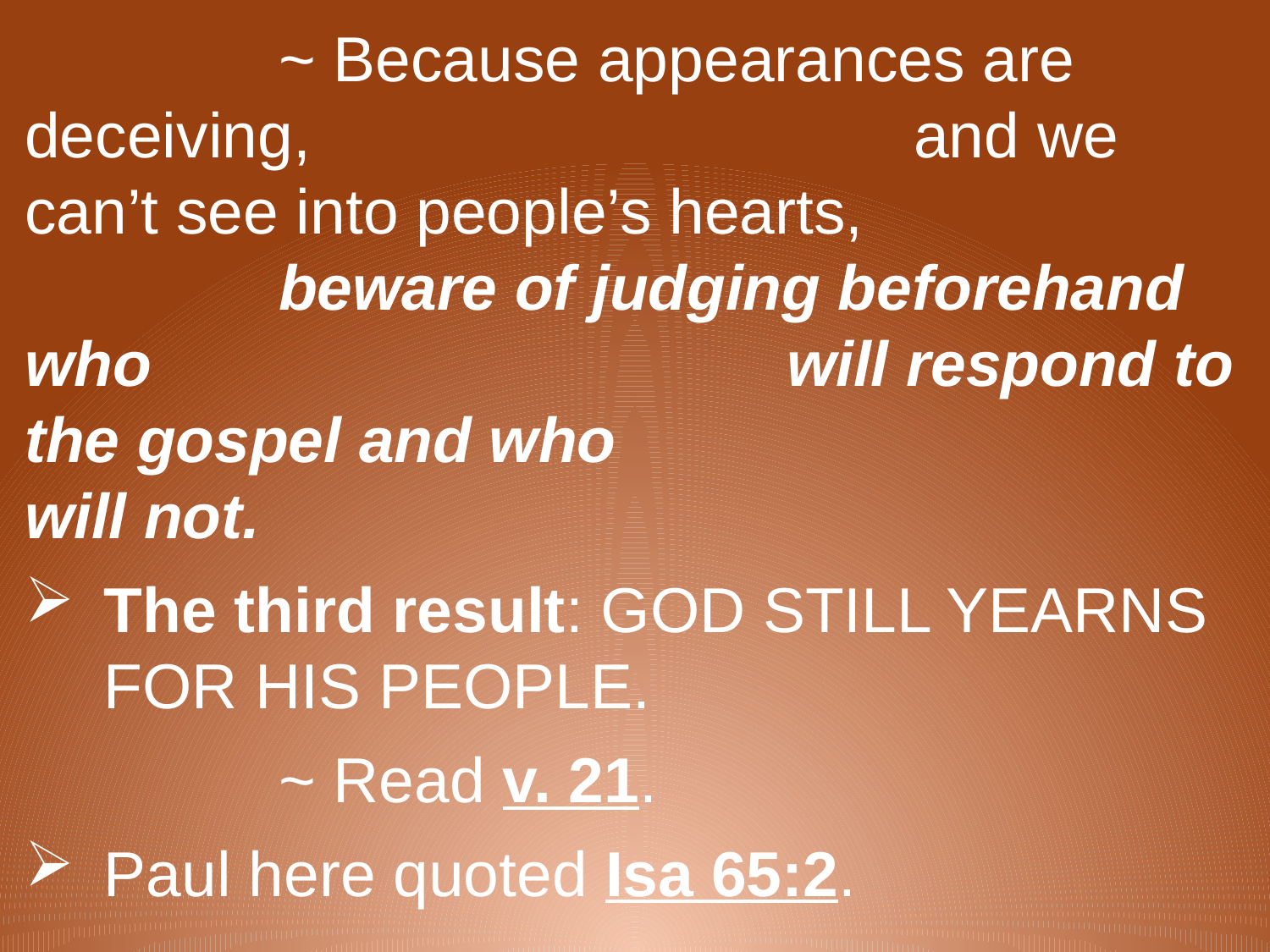

~ Because appearances are deceiving, 					and we can’t see into people’s hearts, 					beware of judging beforehand who 					will respond to the gospel and who 					will not.
The third result: GOD STILL YEARNS FOR HIS PEOPLE.
		~ Read v. 21.
Paul here quoted Isa 65:2.